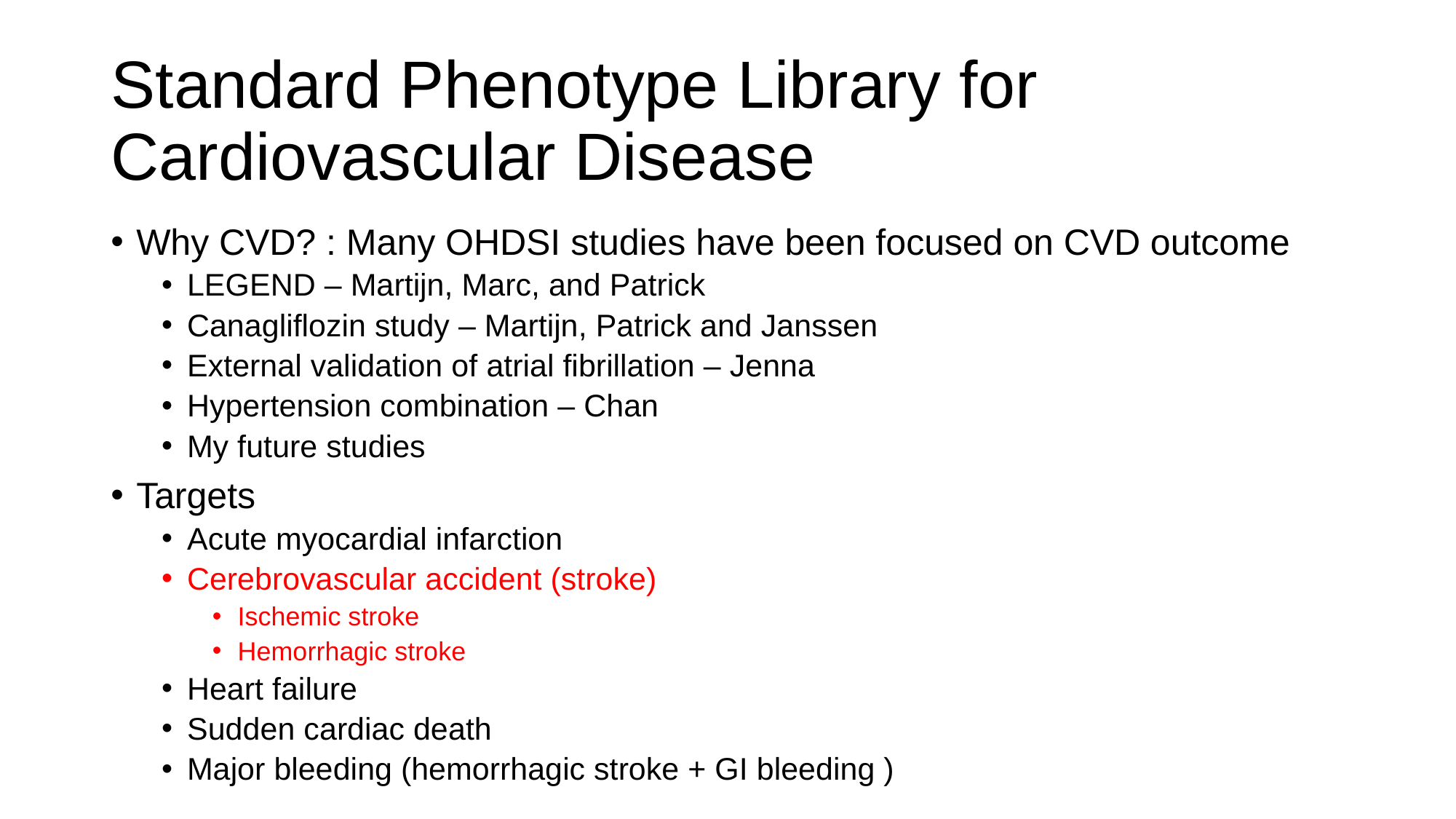

# Standard Phenotype Library for Cardiovascular Disease
Why CVD? : Many OHDSI studies have been focused on CVD outcome
LEGEND – Martijn, Marc, and Patrick
Canagliflozin study – Martijn, Patrick and Janssen
External validation of atrial fibrillation – Jenna
Hypertension combination – Chan
My future studies
Targets
Acute myocardial infarction
Cerebrovascular accident (stroke)
Ischemic stroke
Hemorrhagic stroke
Heart failure
Sudden cardiac death
Major bleeding (hemorrhagic stroke + GI bleeding )